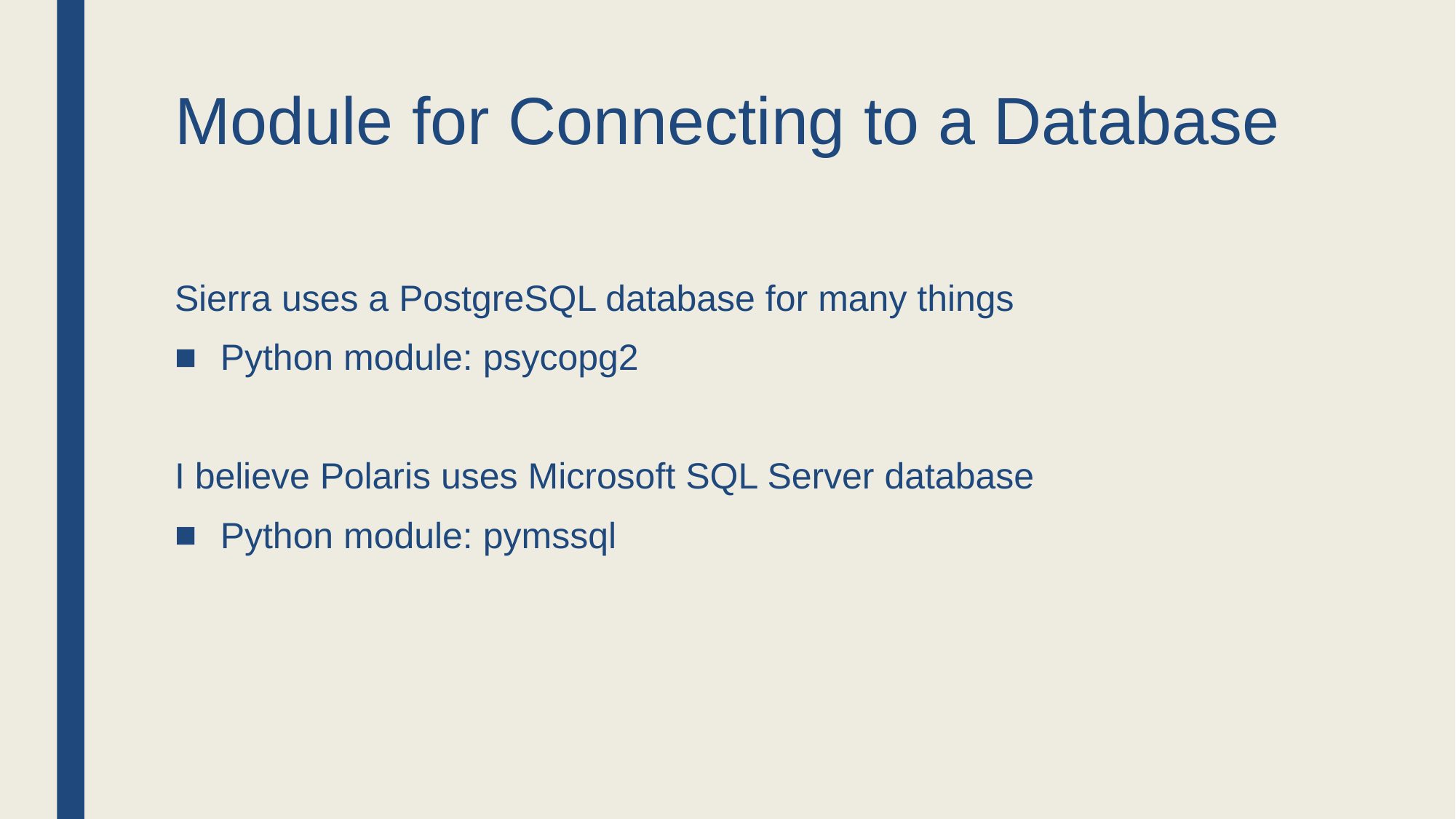

# Module for Connecting to a Database
Sierra uses a PostgreSQL database for many things
Python module: psycopg2

I believe Polaris uses Microsoft SQL Server database
Python module: pymssql